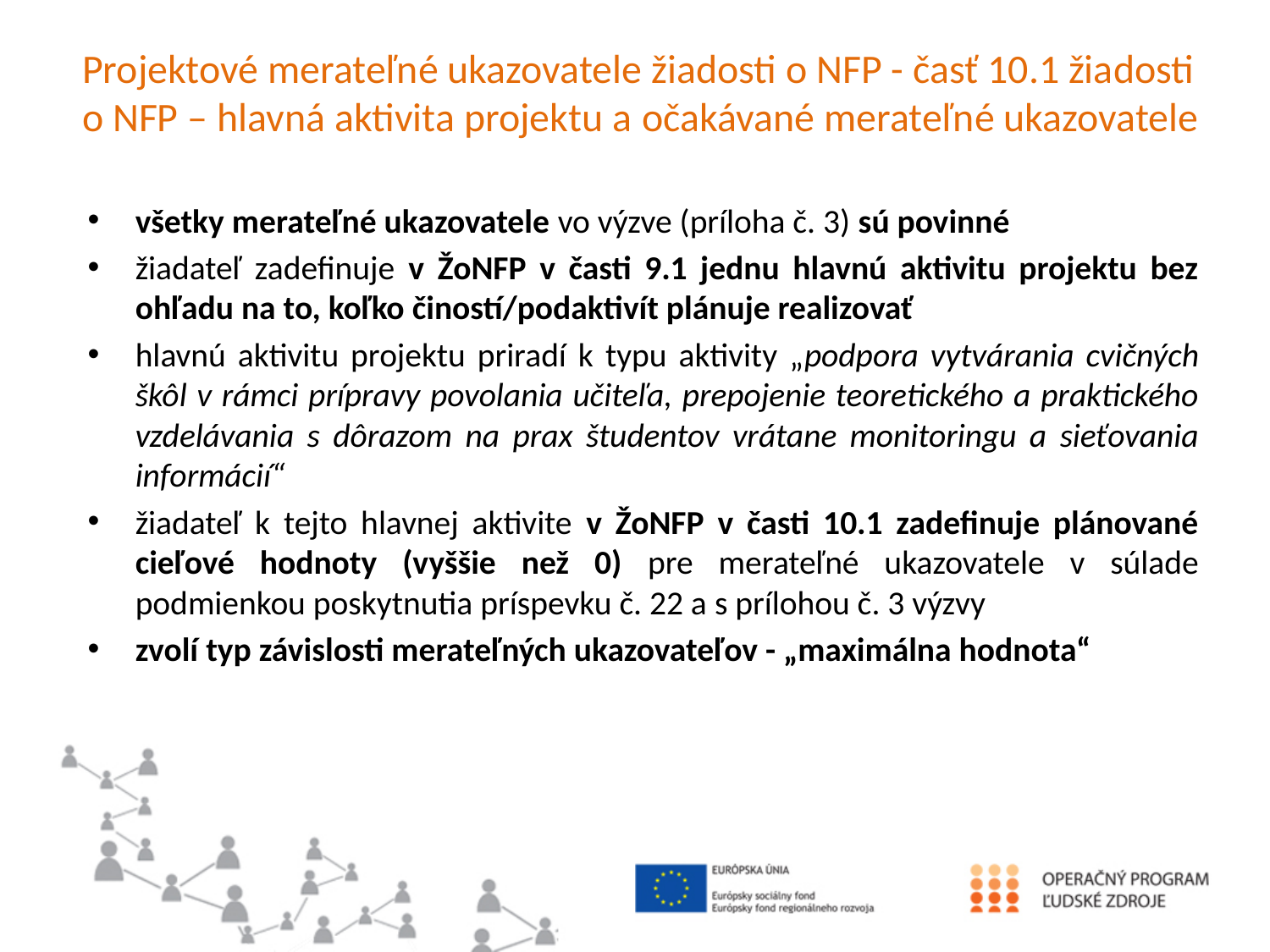

# Projektové merateľné ukazovatele žiadosti o NFP - časť 10.1 žiadosti o NFP – hlavná aktivita projektu a očakávané merateľné ukazovatele

všetky merateľné ukazovatele vo výzve (príloha č. 3) sú povinné
žiadateľ zadefinuje v ŽoNFP v časti 9.1 jednu hlavnú aktivitu projektu bez ohľadu na to, koľko čiností/podaktivít plánuje realizovať
hlavnú aktivitu projektu priradí k typu aktivity „podpora vytvárania cvičných škôl v rámci prípravy povolania učiteľa, prepojenie teoretického a praktického vzdelávania s dôrazom na prax študentov vrátane monitoringu a sieťovania informácií“
žiadateľ k tejto hlavnej aktivite v ŽoNFP v časti 10.1 zadefinuje plánované cieľové hodnoty (vyššie než 0) pre merateľné ukazovatele v súlade podmienkou poskytnutia príspevku č. 22 a s prílohou č. 3 výzvy
zvolí typ závislosti merateľných ukazovateľov - „maximálna hodnota“